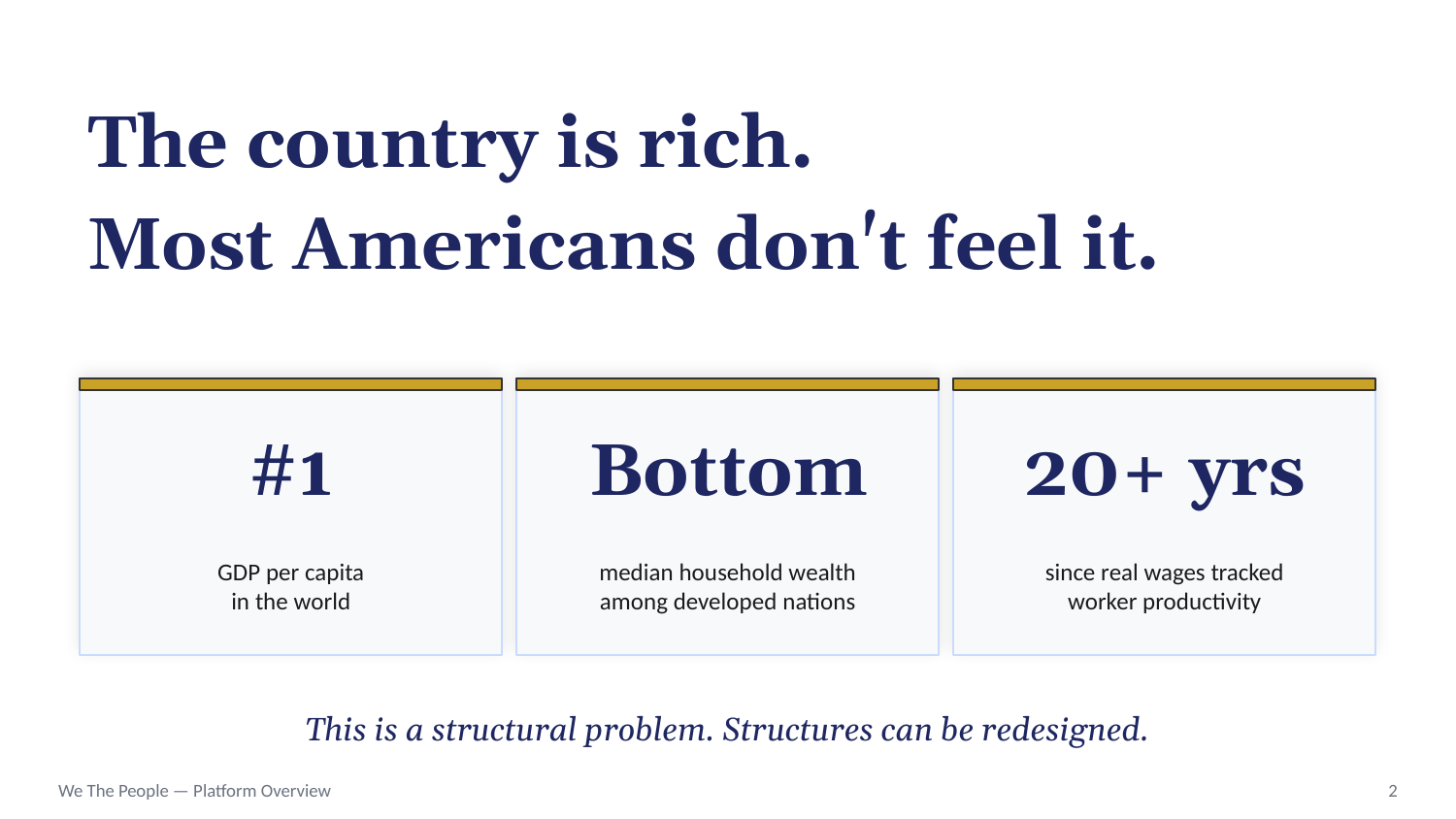

The country is rich.
Most Americans don't feel it.

#1
Bottom
20+ yrs
GDP per capita
in the world
median household wealth
among developed nations
since real wages tracked
worker productivity
This is a structural problem. Structures can be redesigned.
We The People — Platform Overview
2